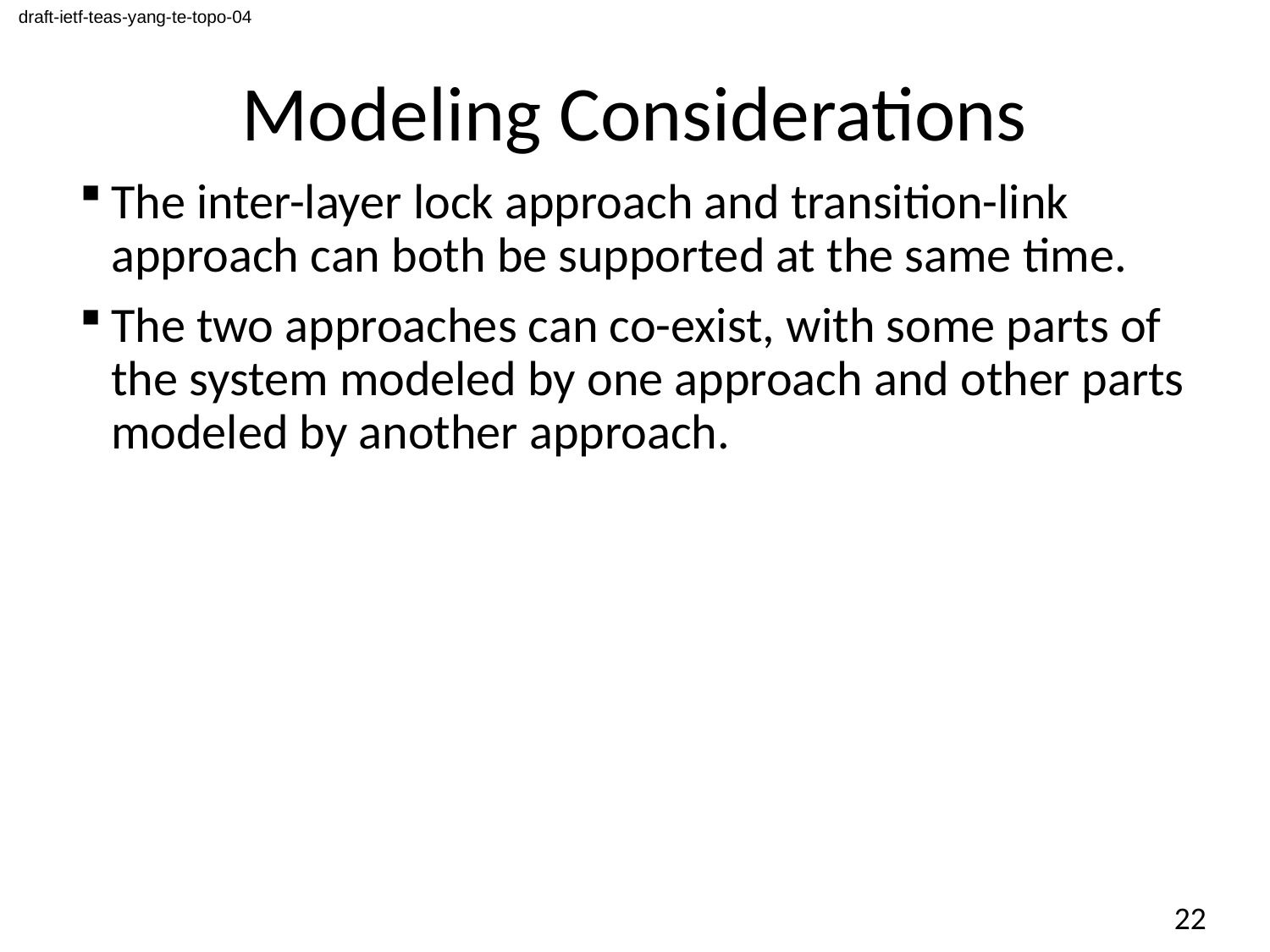

draft-ietf-teas-yang-te-topo-04
# Modeling Considerations
The inter-layer lock approach and transition-link approach can both be supported at the same time.
The two approaches can co-exist, with some parts of the system modeled by one approach and other parts modeled by another approach.
22